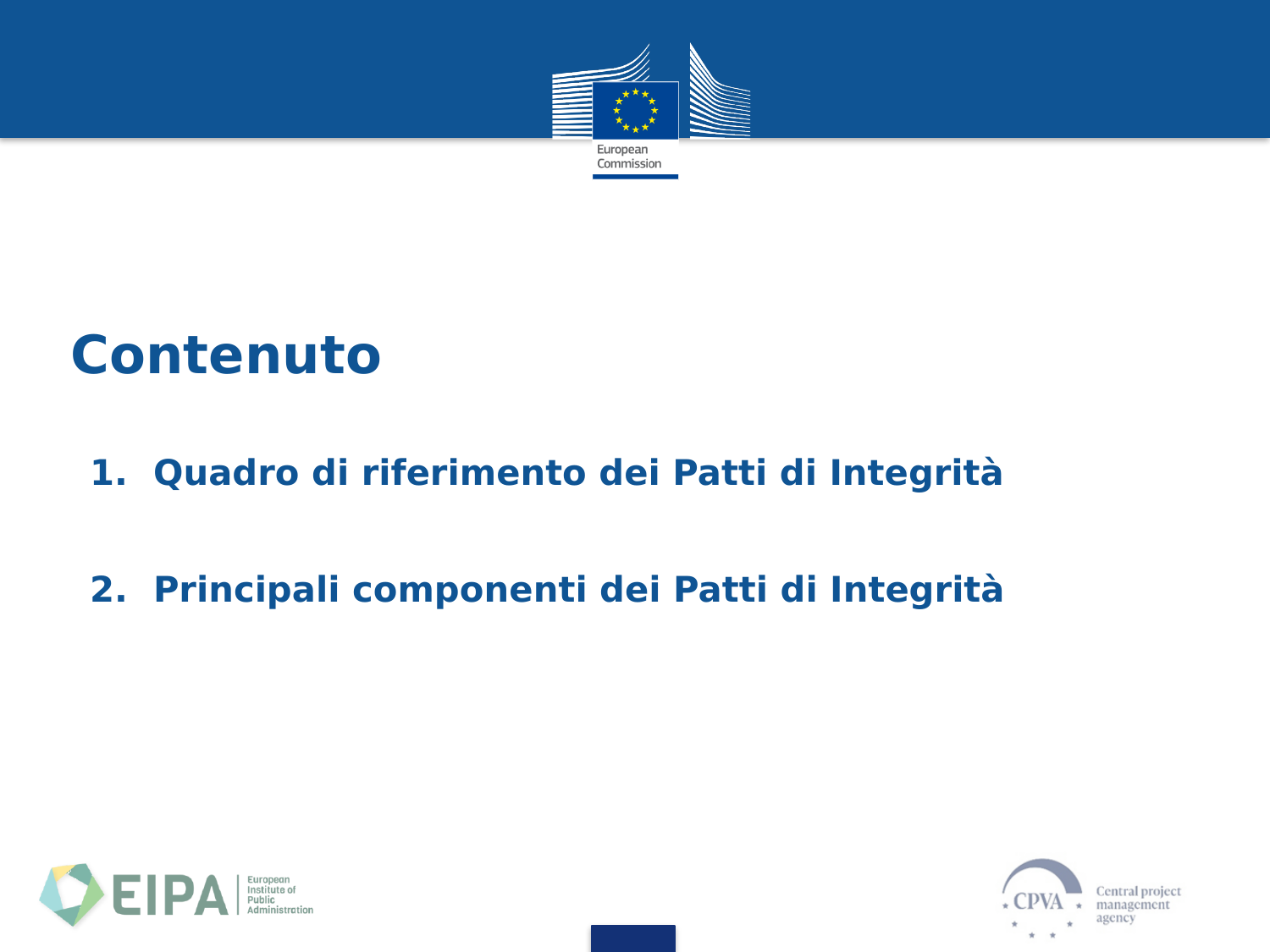

Contenuto

Quadro di riferimento dei Patti di Integrità

Principali componenti dei Patti di Integrità